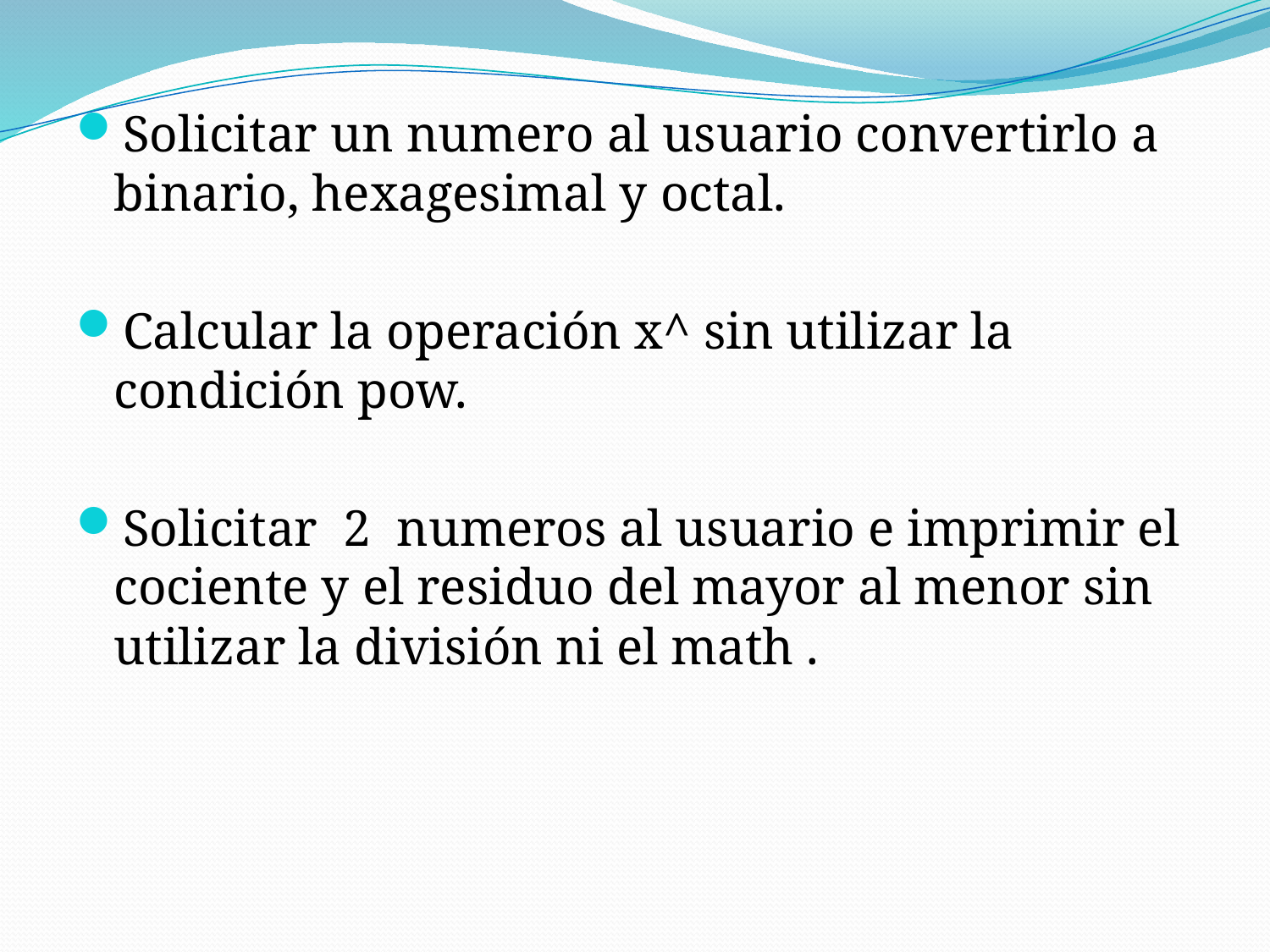

Solicitar un numero al usuario convertirlo a binario, hexagesimal y octal.

Calcular la operación x^ sin utilizar la condición pow.

Solicitar  2  numeros al usuario e imprimir el cociente y el residuo del mayor al menor sin utilizar la división ni el math .